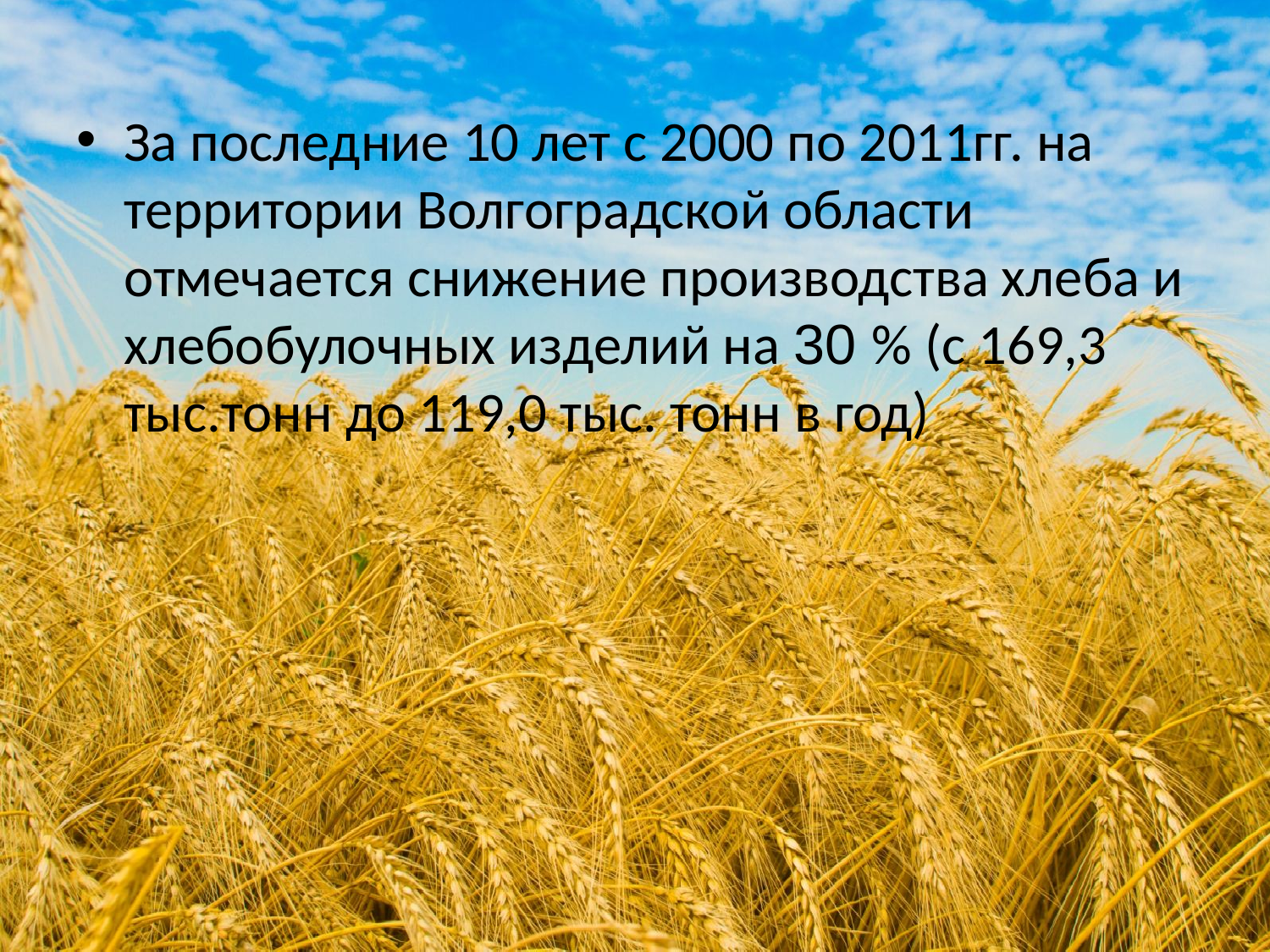

За последние 10 лет с 2000 по 2011гг. на территории Волгоградской области отмечается снижение производства хлеба и хлебобулочных изделий на 30 % (с 169,3 тыс.тонн до 119,0 тыс. тонн в год)